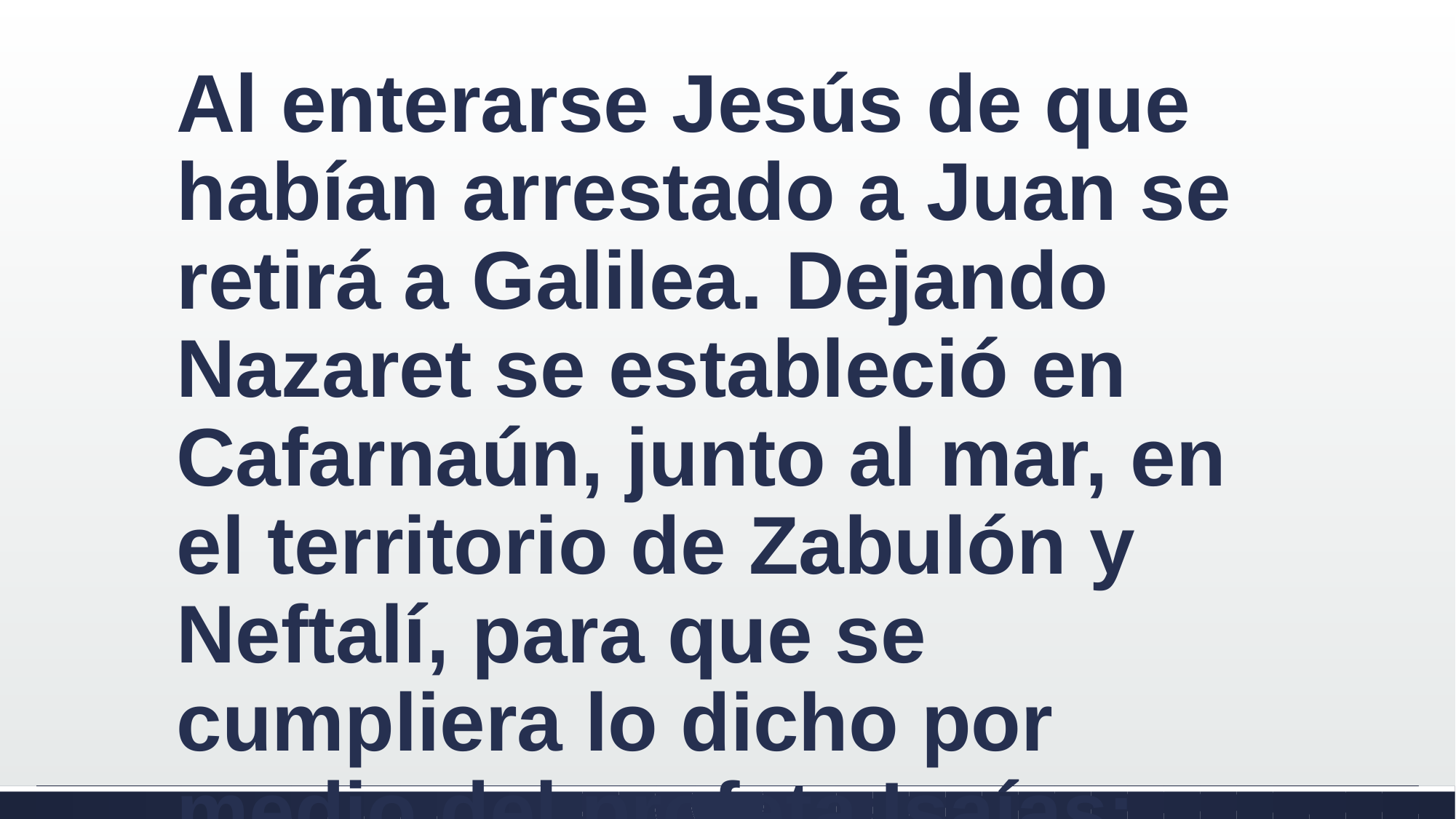

#
Al enterarse Jesús de que habían arrestado a Juan se retirá a Galilea. Dejando Nazaret se estableció en Cafarnaún, junto al mar, en el territorio de Zabulón y Neftalí, para que se cumpliera lo dicho por medio del profeta Isaías: